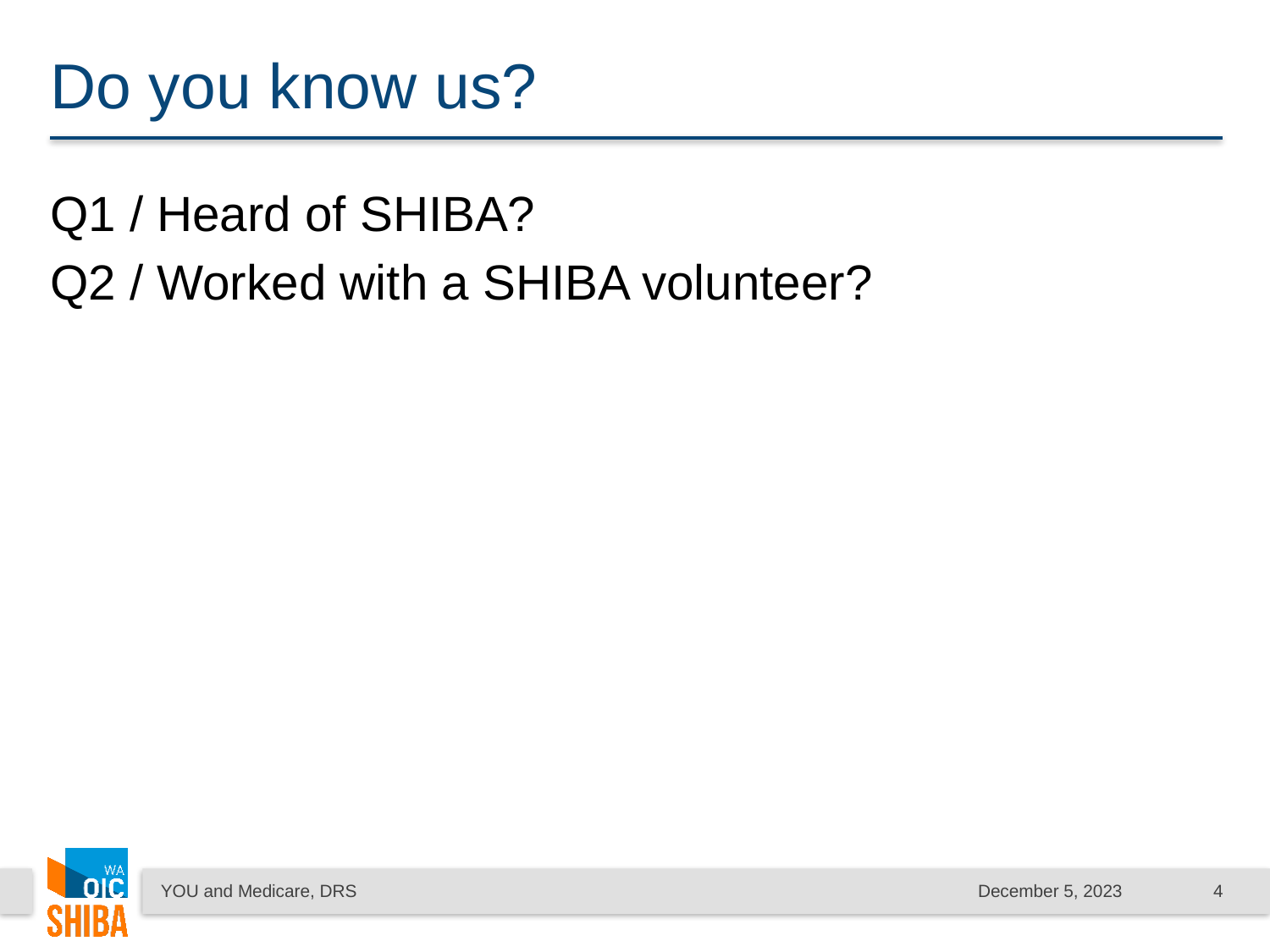

# Do you know us?
Q1 / Heard of SHIBA?
Q2 / Worked with a SHIBA volunteer?
YOU and Medicare, DRS
December 5, 2023
4